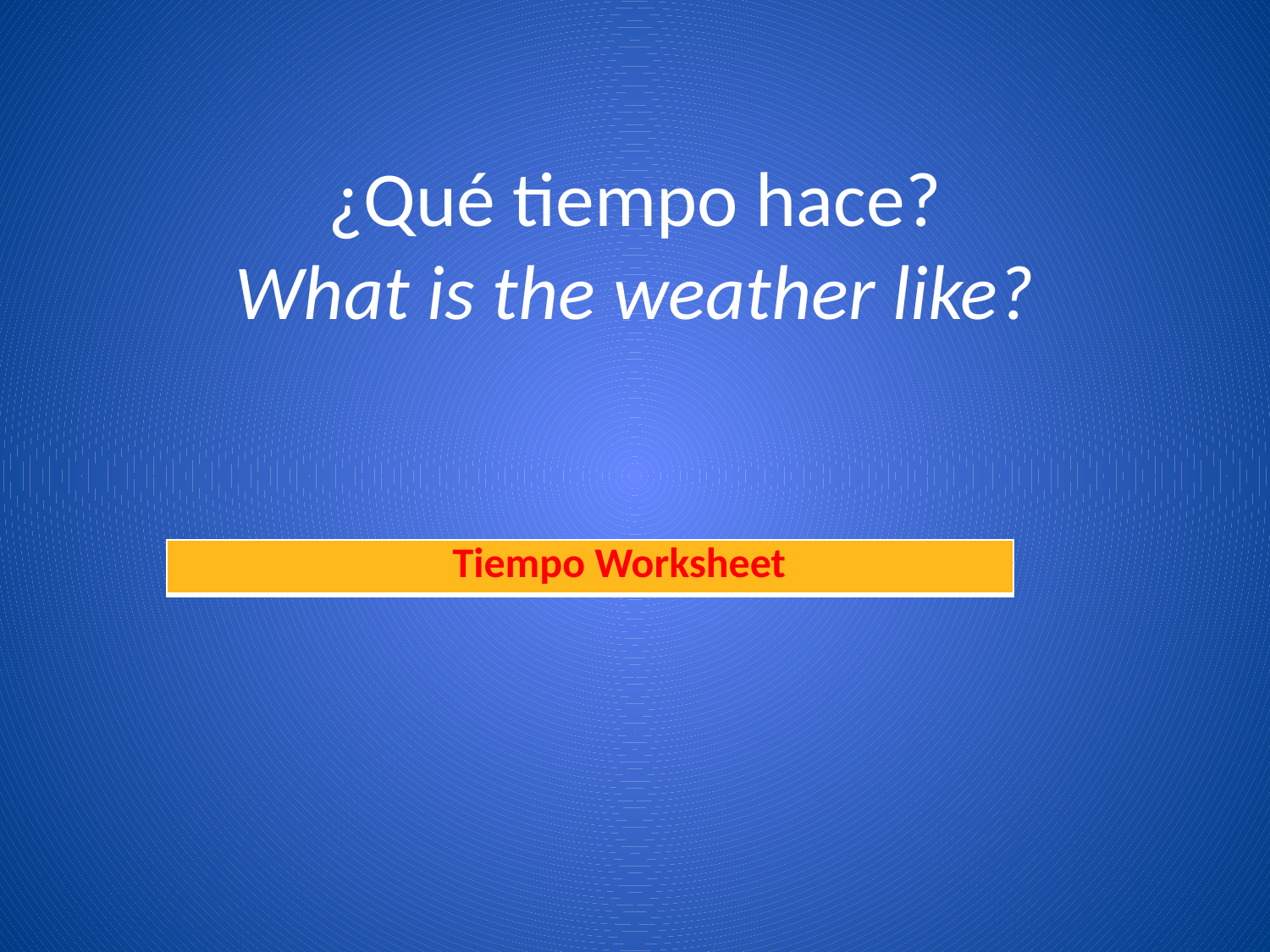

# ¿Qué tiempo hace? What is the weather like?
| Tiempo Worksheet |
| --- |